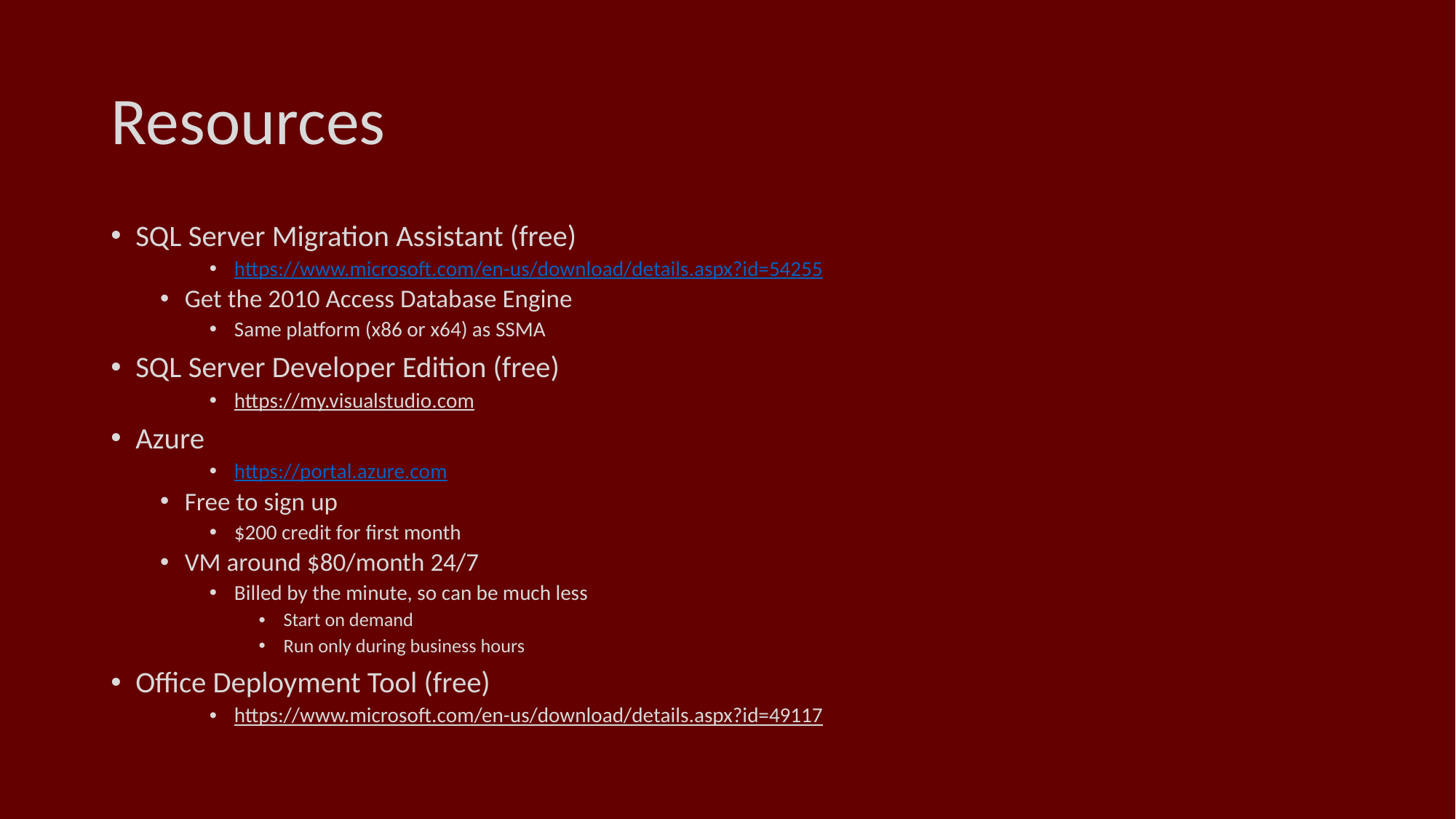

# Resources
SQL Server Migration Assistant (free)
https://www.microsoft.com/en-us/download/details.aspx?id=54255
Get the 2010 Access Database Engine
Same platform (x86 or x64) as SSMA
SQL Server Developer Edition (free)
https://my.visualstudio.com
Azure
https://portal.azure.com
Free to sign up
$200 credit for first month
VM around $80/month 24/7
Billed by the minute, so can be much less
Start on demand
Run only during business hours
Office Deployment Tool (free)
https://www.microsoft.com/en-us/download/details.aspx?id=49117